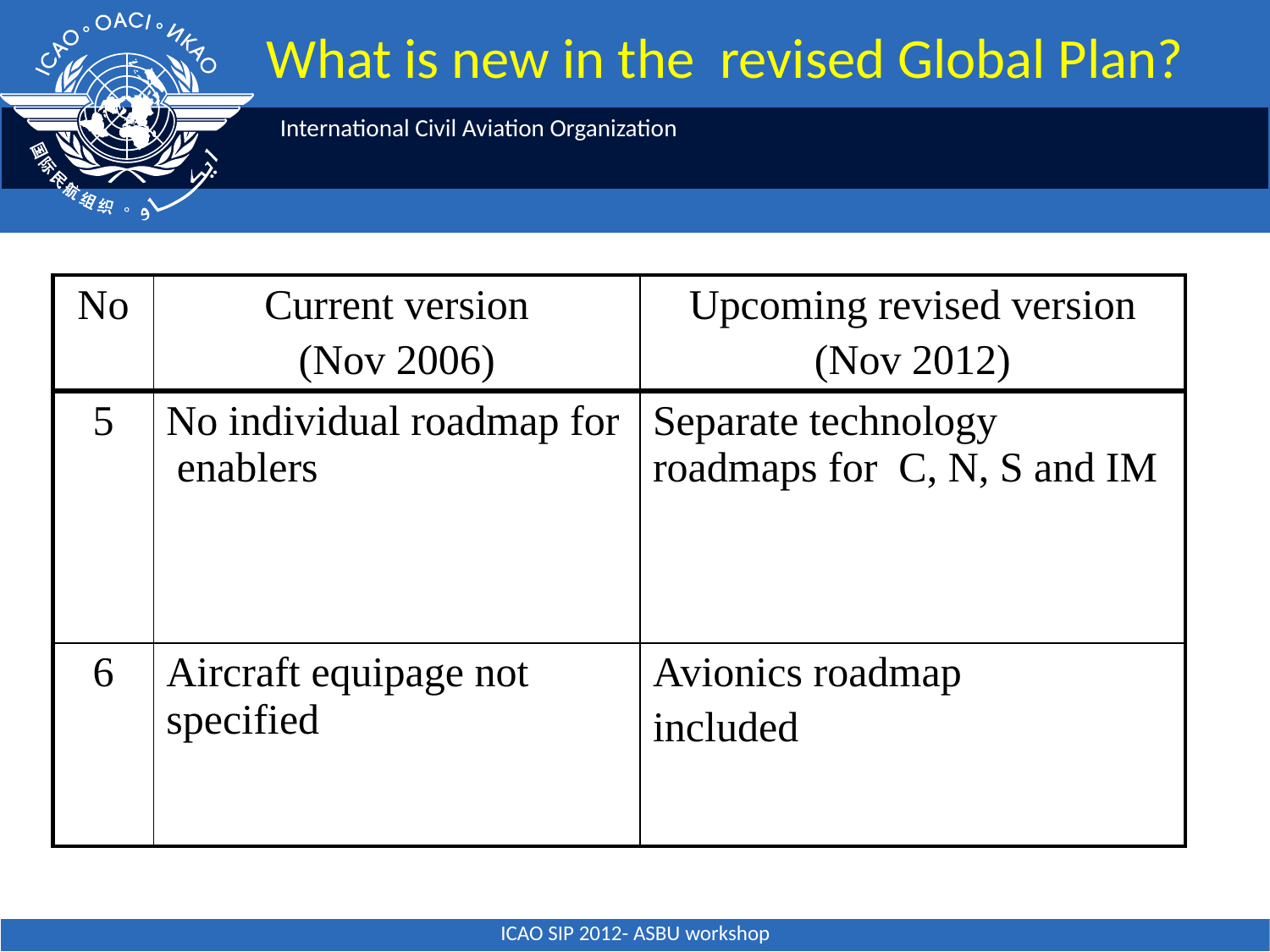

# What is new in the  revised Global Plan?
| No | Current version (Nov 2006) | Upcoming revised version (Nov 2012) |
| --- | --- | --- |
| 5 | No individual roadmap for enablers | Separate technology roadmaps for C, N, S and IM |
| 6 | Aircraft equipage not specified | Avionics roadmap included |
ICAO SIP 2012- ASBU workshop